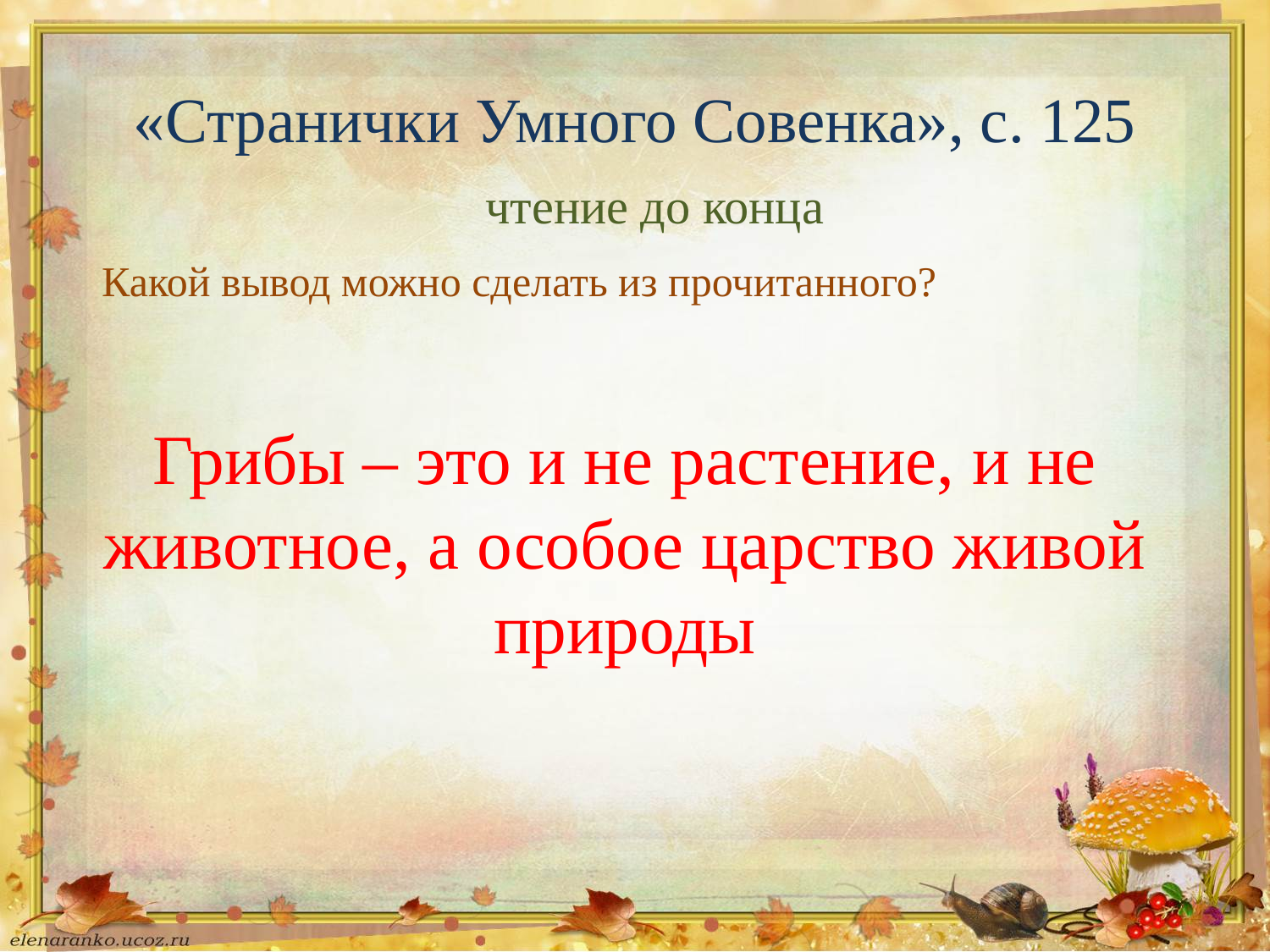

# «Странички Умного Совенка», с. 125
чтение до конца
Какой вывод можно сделать из прочитанного?
Грибы – это и не растение, и не животное, а особое царство живой природы